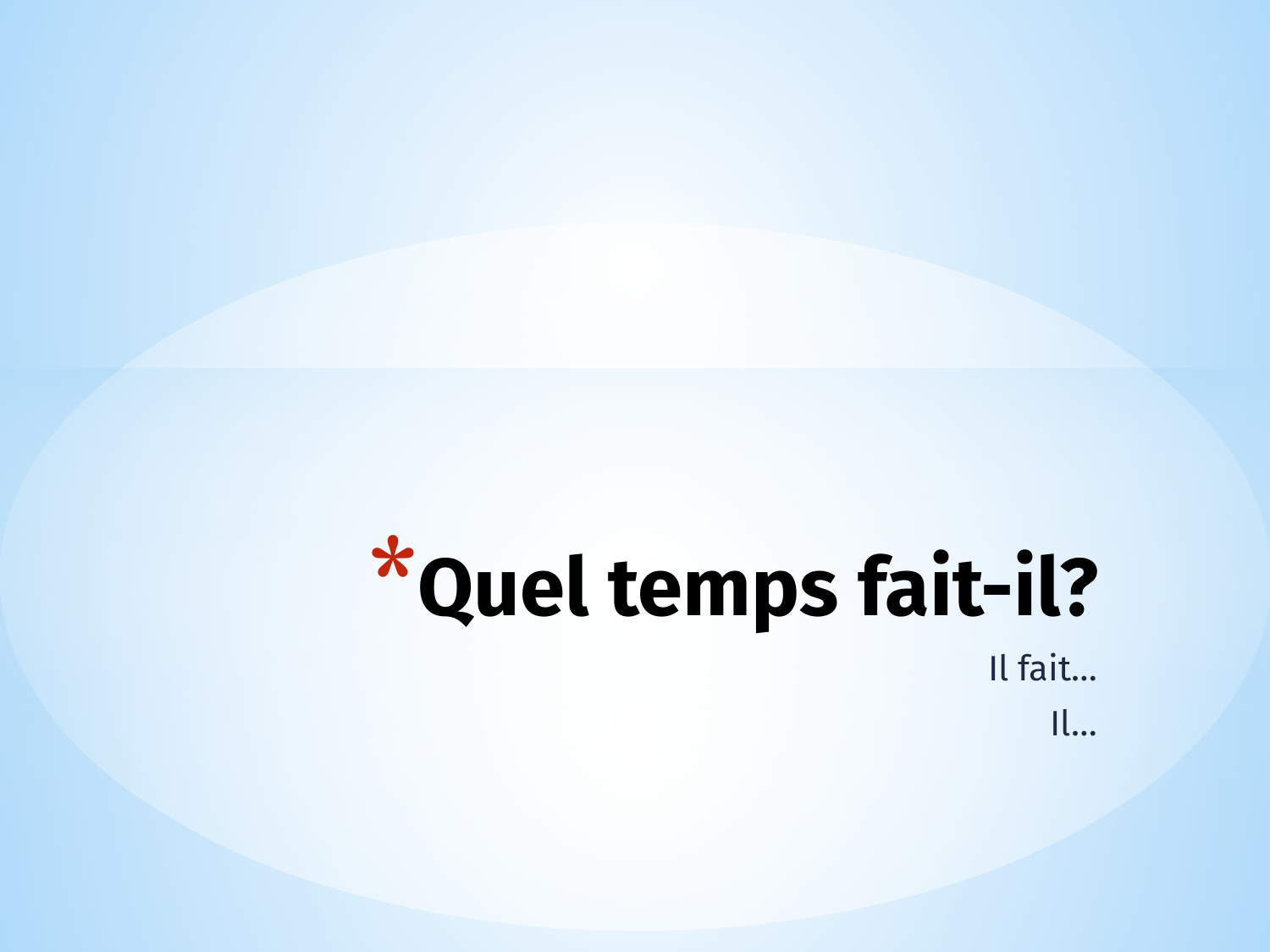

# Quel temps fait-il?
Il fait…
Il…